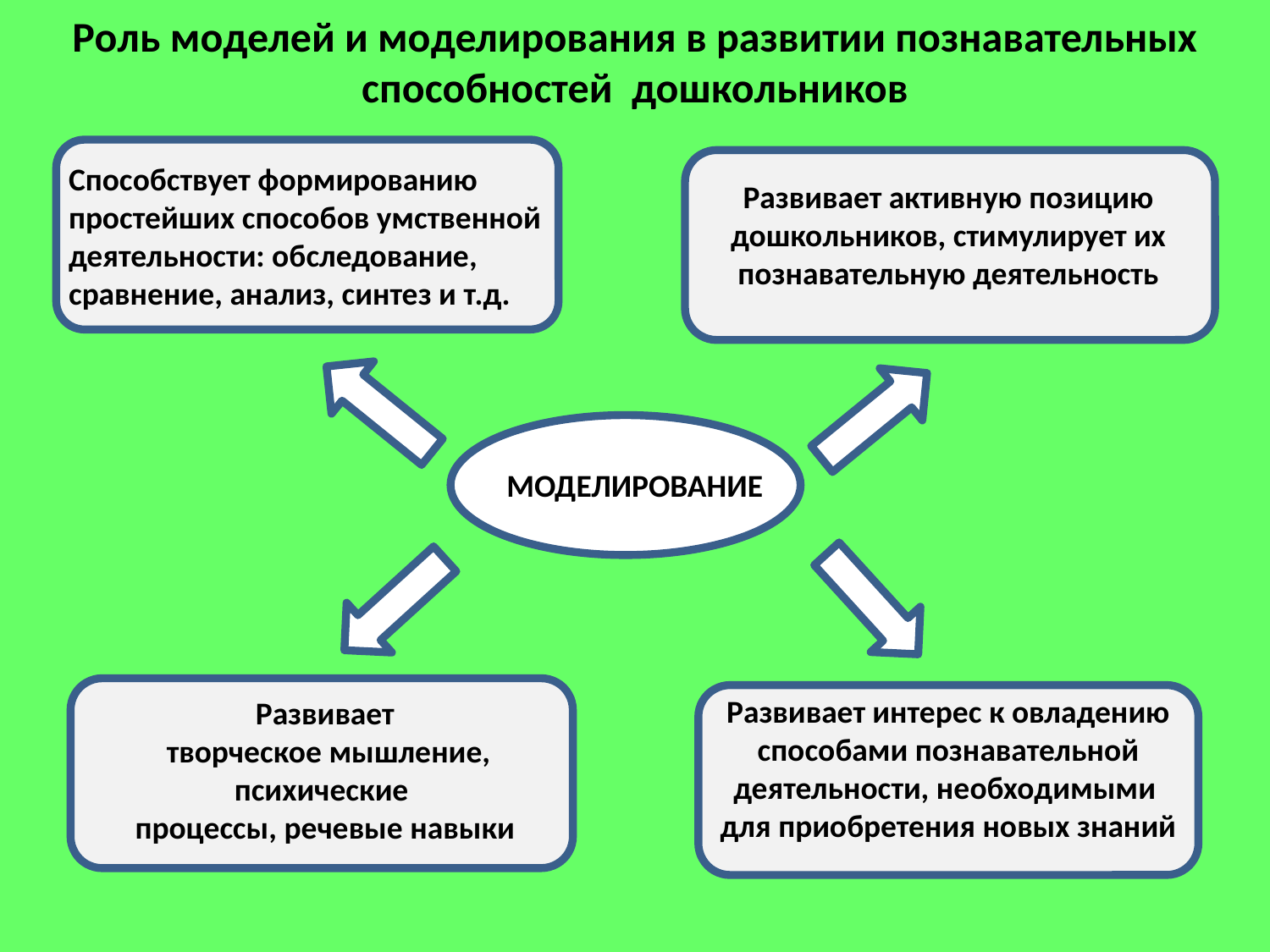

Роль моделей и моделирования в развитии познавательных способностей  дошкольников

Способствует формированию
простейших способов умственной деятельности: обследование, сравнение, анализ, синтез и т.д.
Развивает активную позицию
дошкольников, стимулирует их
познавательную деятельность

МОДЕЛИРОВАНИЕ

Развивает интерес к овладению
 способами познавательной
деятельности, необходимыми
для приобретения новых знаний
 Развивает
 творческое мышление, психические
процессы, речевые навыки